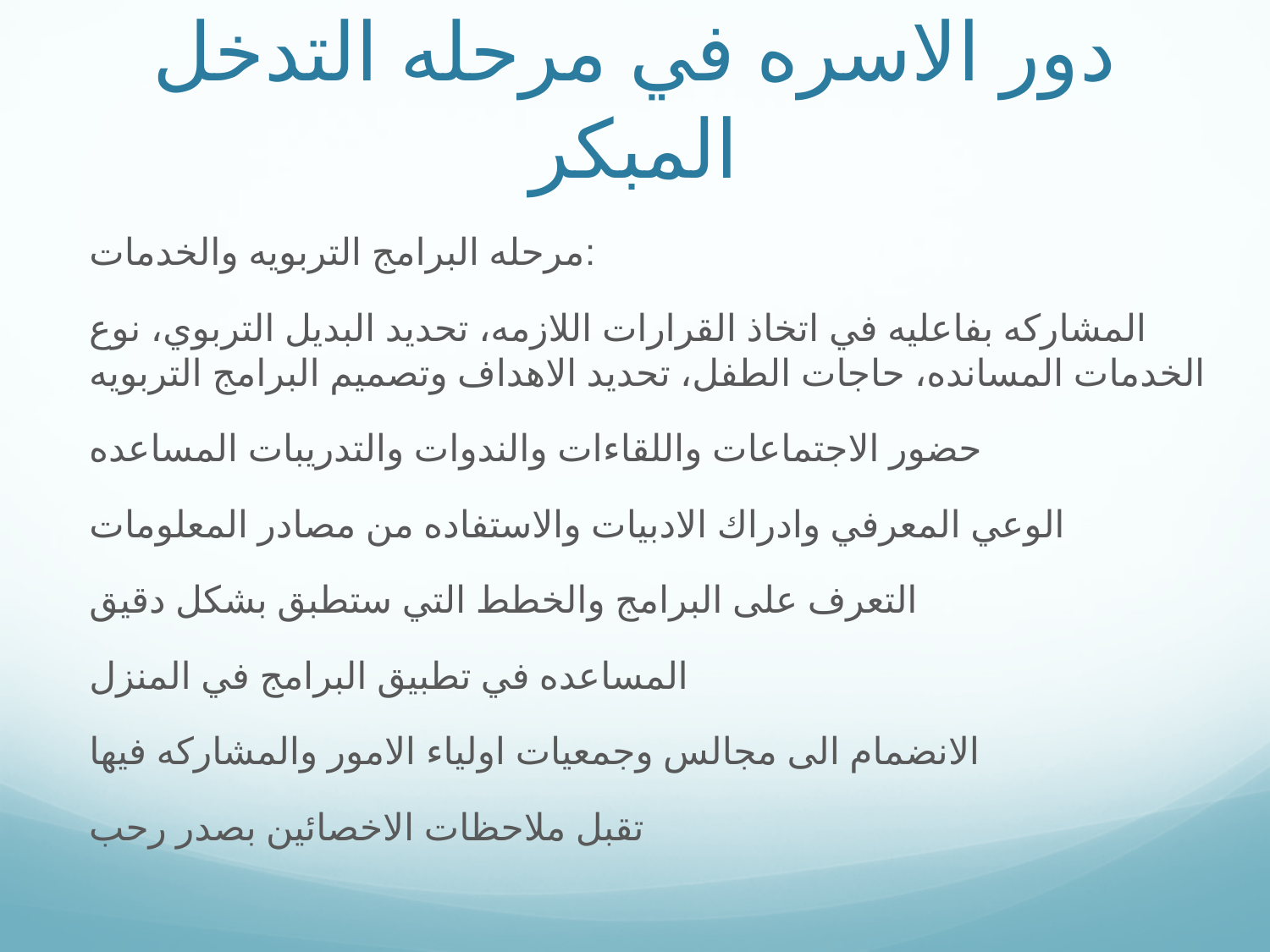

# دور الاسره في مرحله التدخل المبكر
مرحله البرامج التربويه والخدمات:
المشاركه بفاعليه في اتخاذ القرارات اللازمه، تحديد البديل التربوي، نوع الخدمات المسانده، حاجات الطفل، تحديد الاهداف وتصميم البرامج التربويه
حضور الاجتماعات واللقاءات والندوات والتدريبات المساعده
الوعي المعرفي وادراك الادبيات والاستفاده من مصادر المعلومات
التعرف على البرامج والخطط التي ستطبق بشكل دقيق
المساعده في تطبيق البرامج في المنزل
الانضمام الى مجالس وجمعيات اولياء الامور والمشاركه فيها
تقبل ملاحظات الاخصائين بصدر رحب